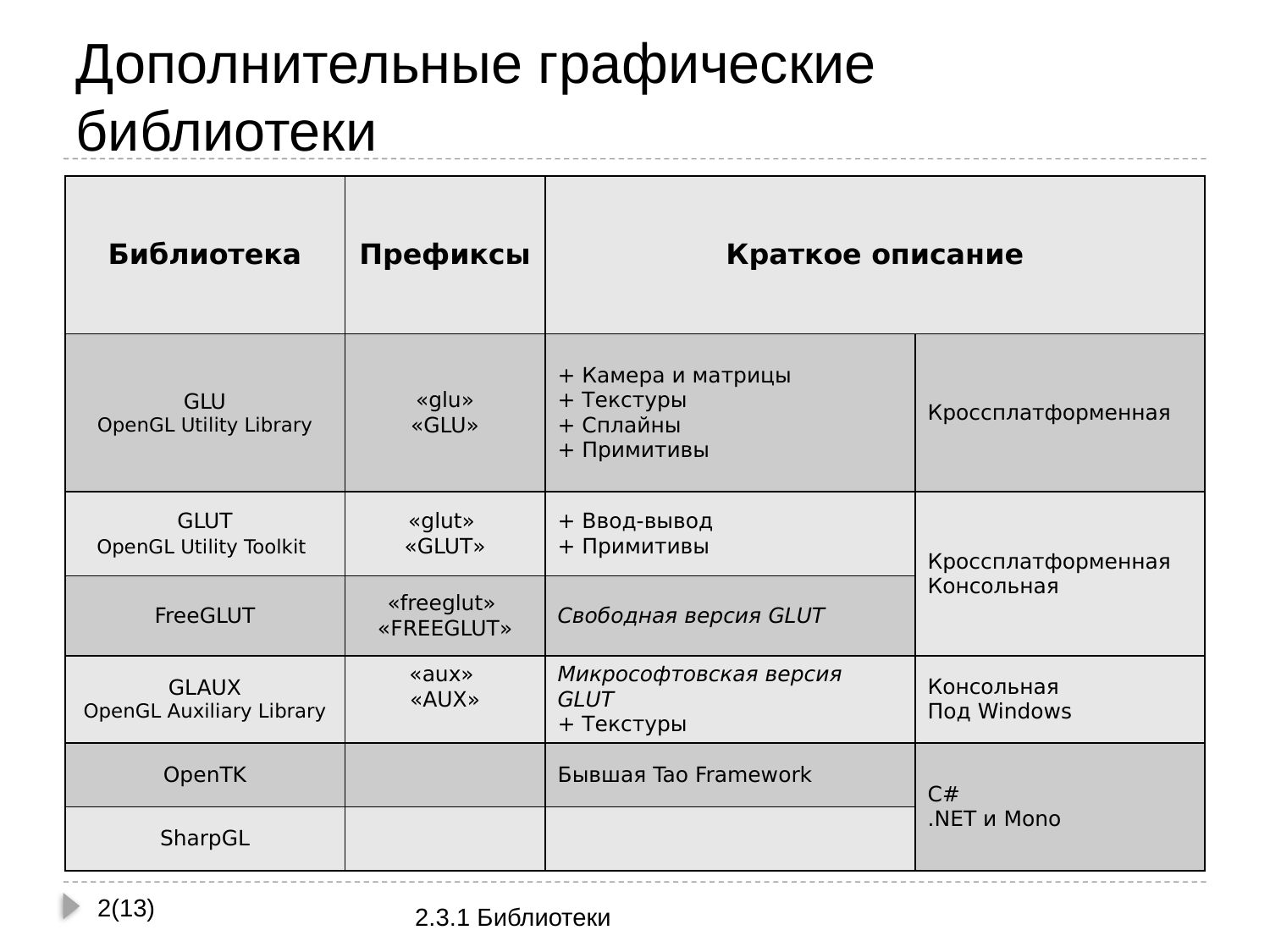

# Дополнительные графические библиотеки
| Библиотека | Префиксы | Краткое описание |  |
| --- | --- | --- | --- |
| GLU OpenGL Utility Library | «glu» «GLU» | + Камера и матрицы + Текстуры + Сплайны + Примитивы | Кроссплатформенная |
| GLUT OpenGL Utility Toolkit | «glut» «GLUT» | + Ввод-вывод + Примитивы | Кроссплатформенная Консольная |
| FreeGLUT | «freeglut» «FREEGLUT» | Свободная версия GLUT |  |
| GLAUX OpenGL Auxiliary Library | «aux» «AUX» | Микрософтовская версия GLUT + Текстуры | Консольная Под Windows |
| OpenTK |  | Бывшая Tao Framework | C# .NET и Mono |
| SharpGL |  |  |  |
2(13)
2.3.1 Библиотеки